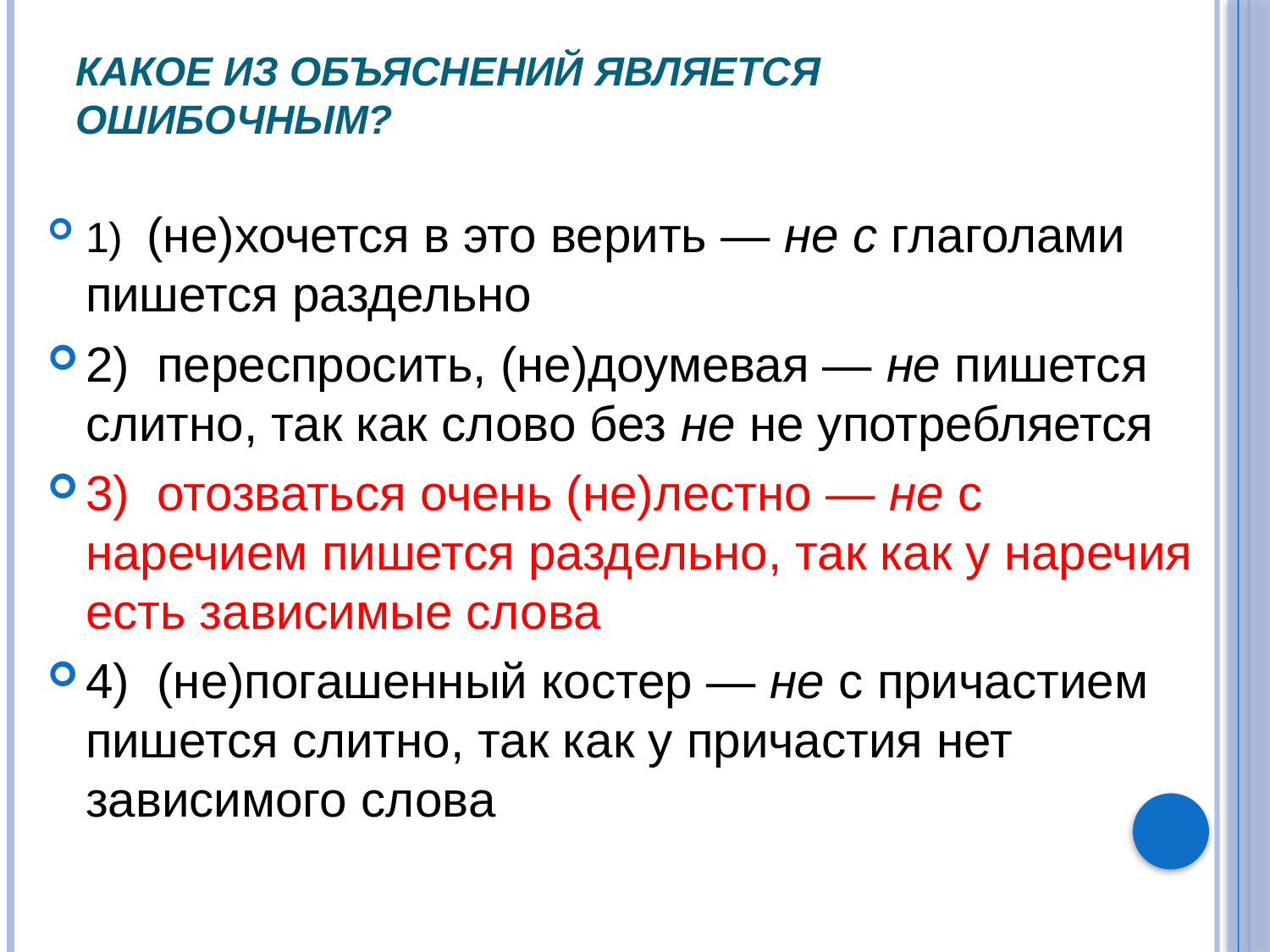

# Какое из объяснений является ошибочным?

1)  (не)хочется в это верить — не с глаголами пишется раздельно
2)  переспросить, (не)доумевая — не пишется слитно, так как слово без не не употребляется
3)  отозваться очень (не)лестно — не с наречием пишется раздельно, так как у наречия есть зависимые слова
4)  (не)погашенный костер — не с причастием пишется слитно, так как у причастия нет зависимого слова